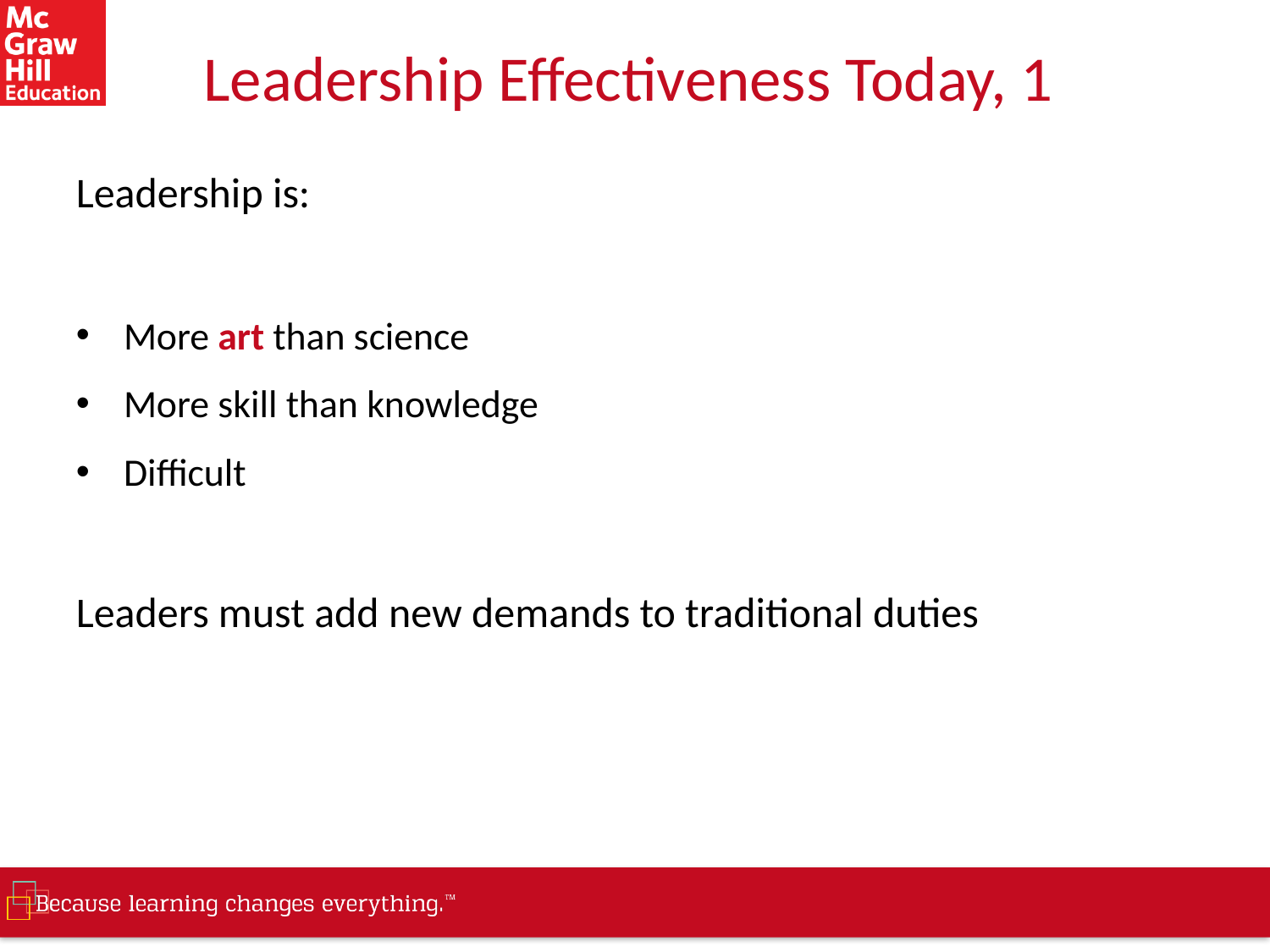

# Leadership Effectiveness Today, 1
Leadership is:

More art than science
More skill than knowledge
Difficult

Leaders must add new demands to traditional duties